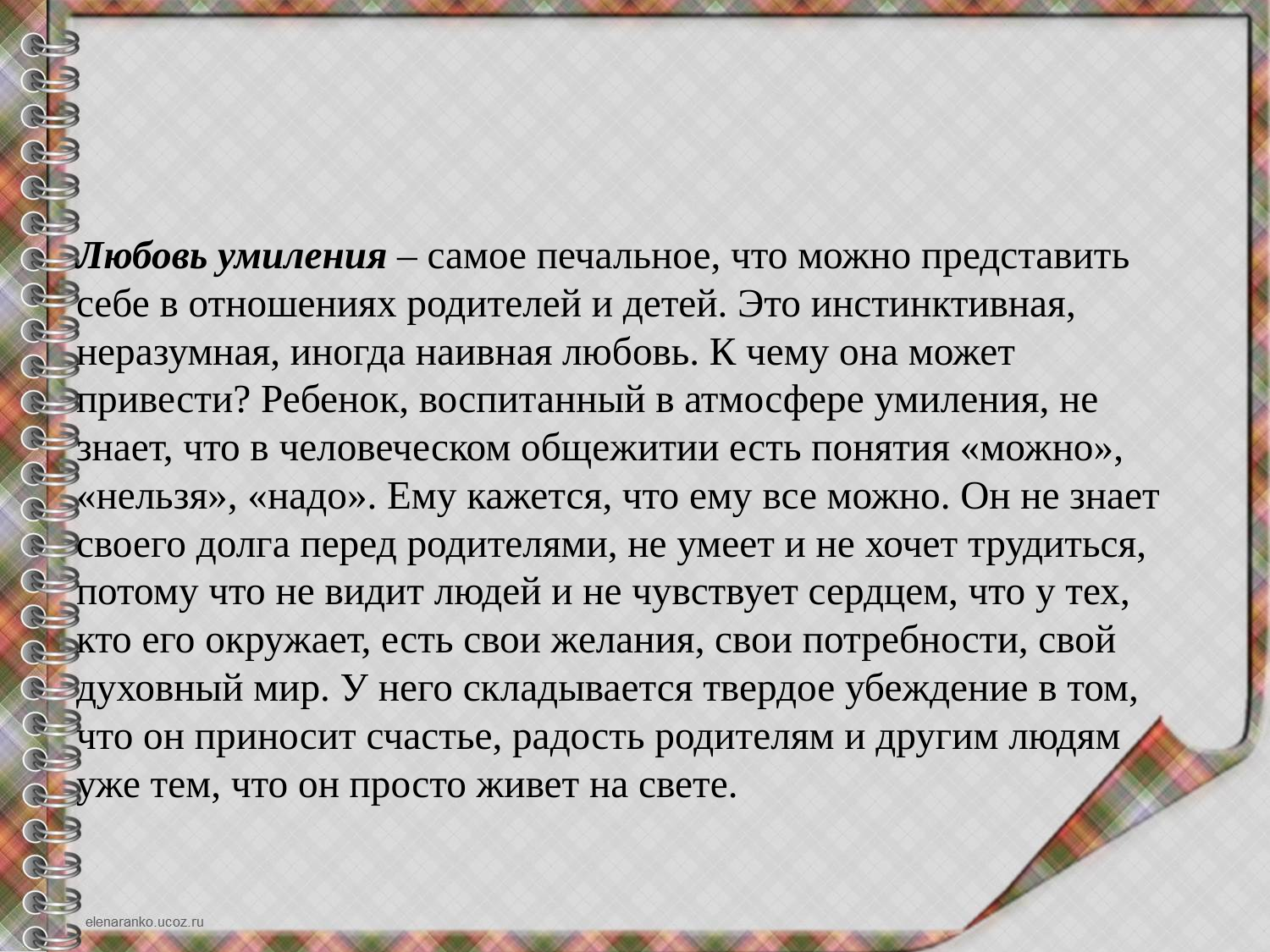

#
Любовь умиления – самое печальное, что можно представить себе в отношениях родителей и детей. Это инстинктивная, неразумная, иногда наивная любовь. К чему она может привести? Ребенок, воспитанный в атмосфере умиления, не знает, что в человеческом общежитии есть понятия «можно», «нельзя», «надо». Ему кажется, что ему все можно. Он не знает своего долга перед родителями, не умеет и не хочет трудиться, потому что не видит людей и не чувствует сердцем, что у тех, кто его окружает, есть свои желания, свои потребности, свой духовный мир. У него складывается твердое убеждение в том, что он приносит счастье, радость родителям и другим людям уже тем, что он просто живет на свете.